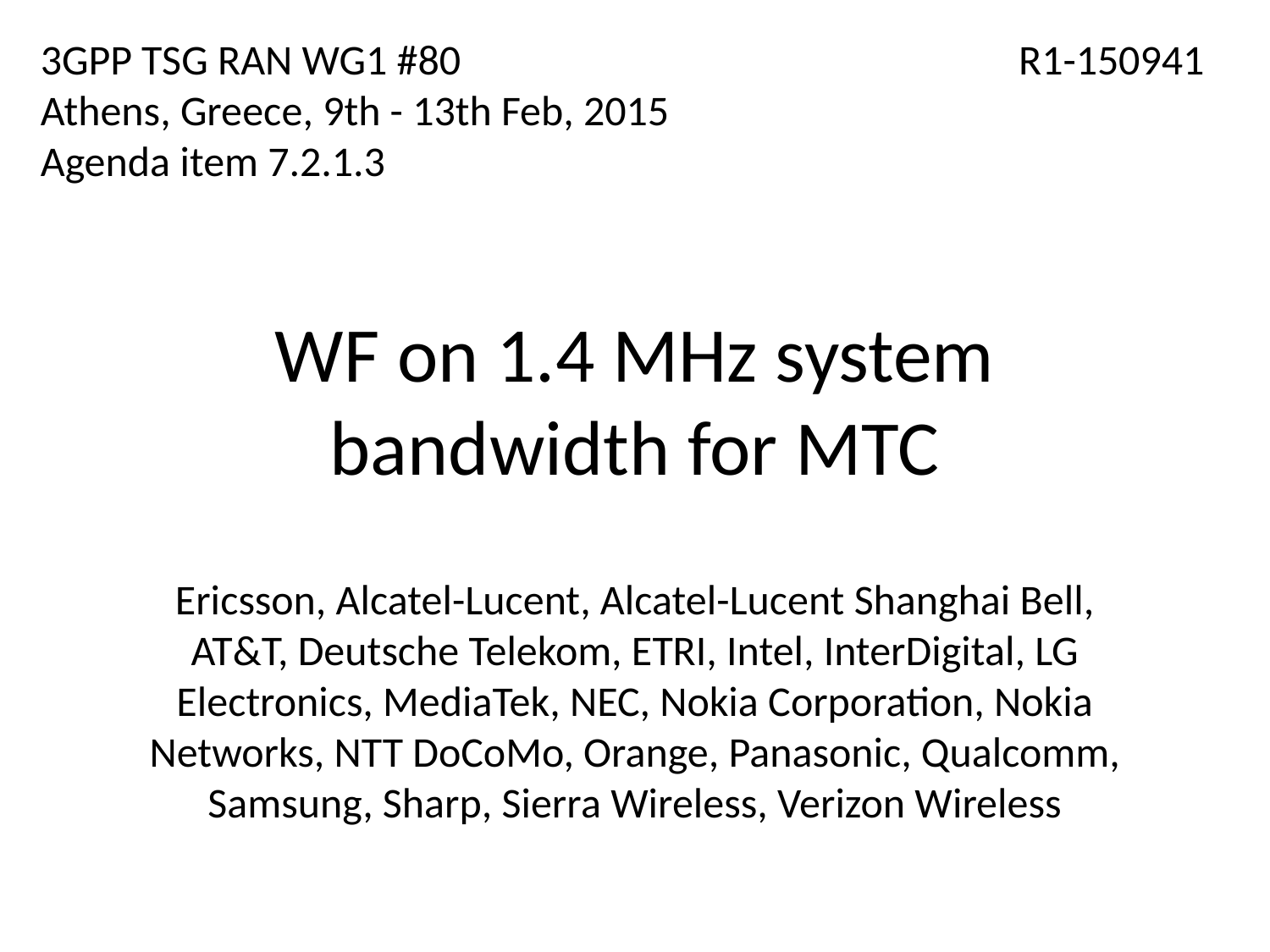

3GPP TSG RAN WG1 #80
Athens, Greece, 9th - 13th Feb, 2015
Agenda item 7.2.1.3
R1-150941
# WF on 1.4 MHz system bandwidth for MTC
Ericsson, Alcatel-Lucent, Alcatel-Lucent Shanghai Bell, AT&T, Deutsche Telekom, ETRI, Intel, InterDigital, LG Electronics, MediaTek, NEC, Nokia Corporation, Nokia Networks, NTT DoCoMo, Orange, Panasonic, Qualcomm, Samsung, Sharp, Sierra Wireless, Verizon Wireless